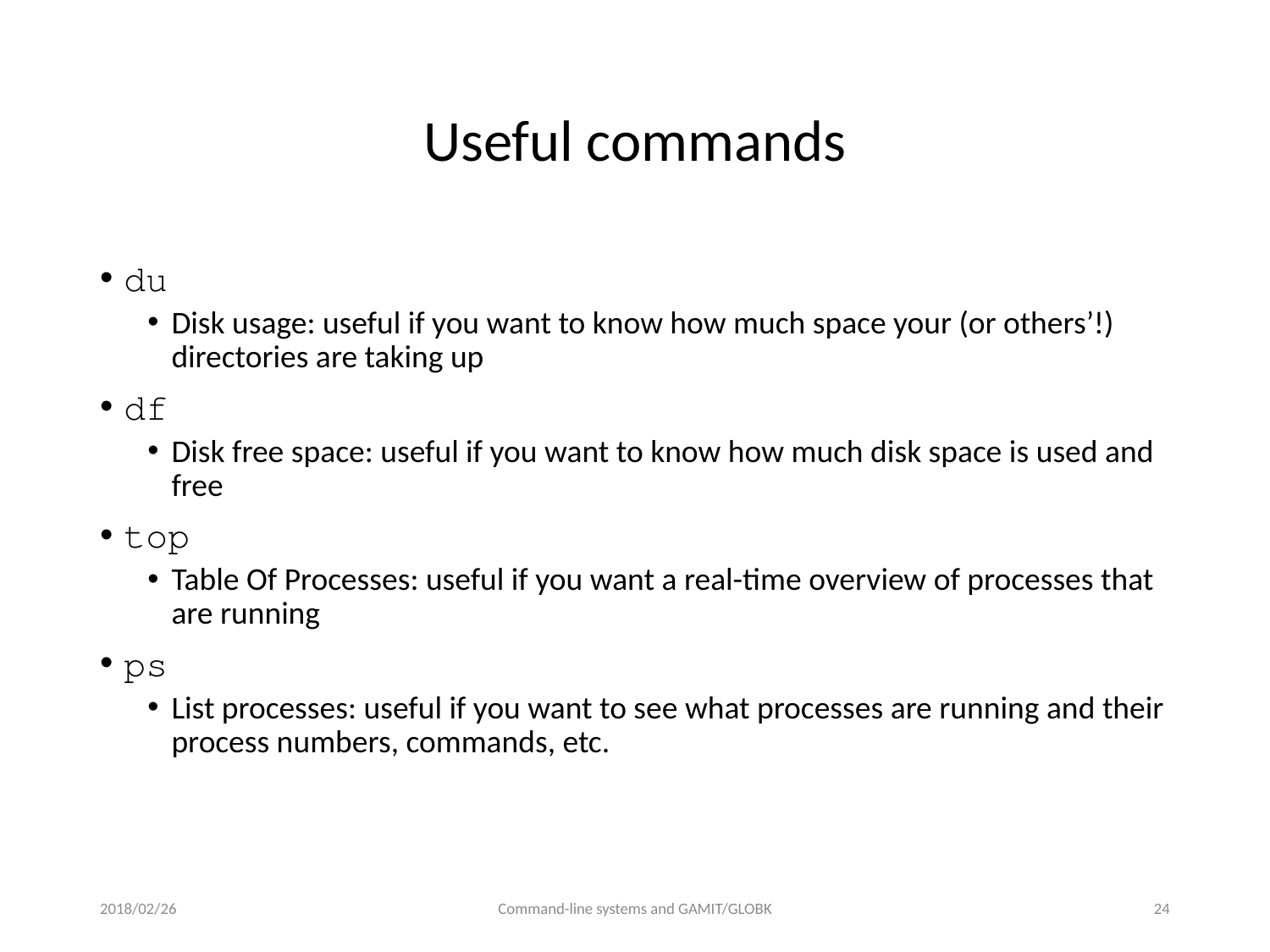

# Useful commands
du
Disk usage: useful if you want to know how much space your (or others’!) directories are taking up
df
Disk free space: useful if you want to know how much disk space is used and free
top
Table Of Processes: useful if you want a real-time overview of processes that are running
ps
List processes: useful if you want to see what processes are running and their process numbers, commands, etc.
2018/02/26
Command-line systems and GAMIT/GLOBK
24